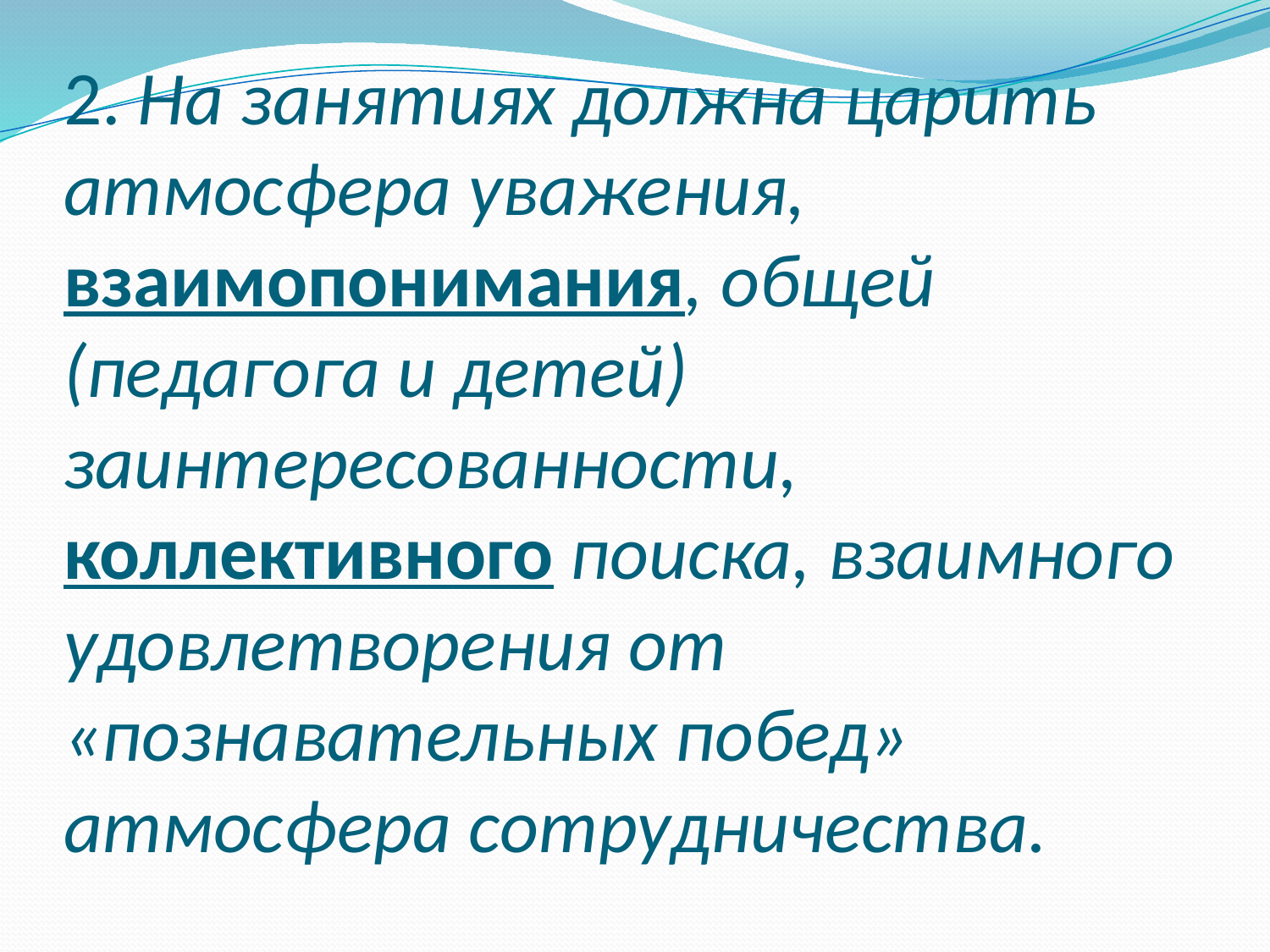

# 2. На занятиях должна царить атмосфера уважения, взаимопонимания, общей (педагога и детей) заинтересованности, коллективного поиска, взаимного удовлетворения от «познавательных побед» атмосфера сотрудничества.